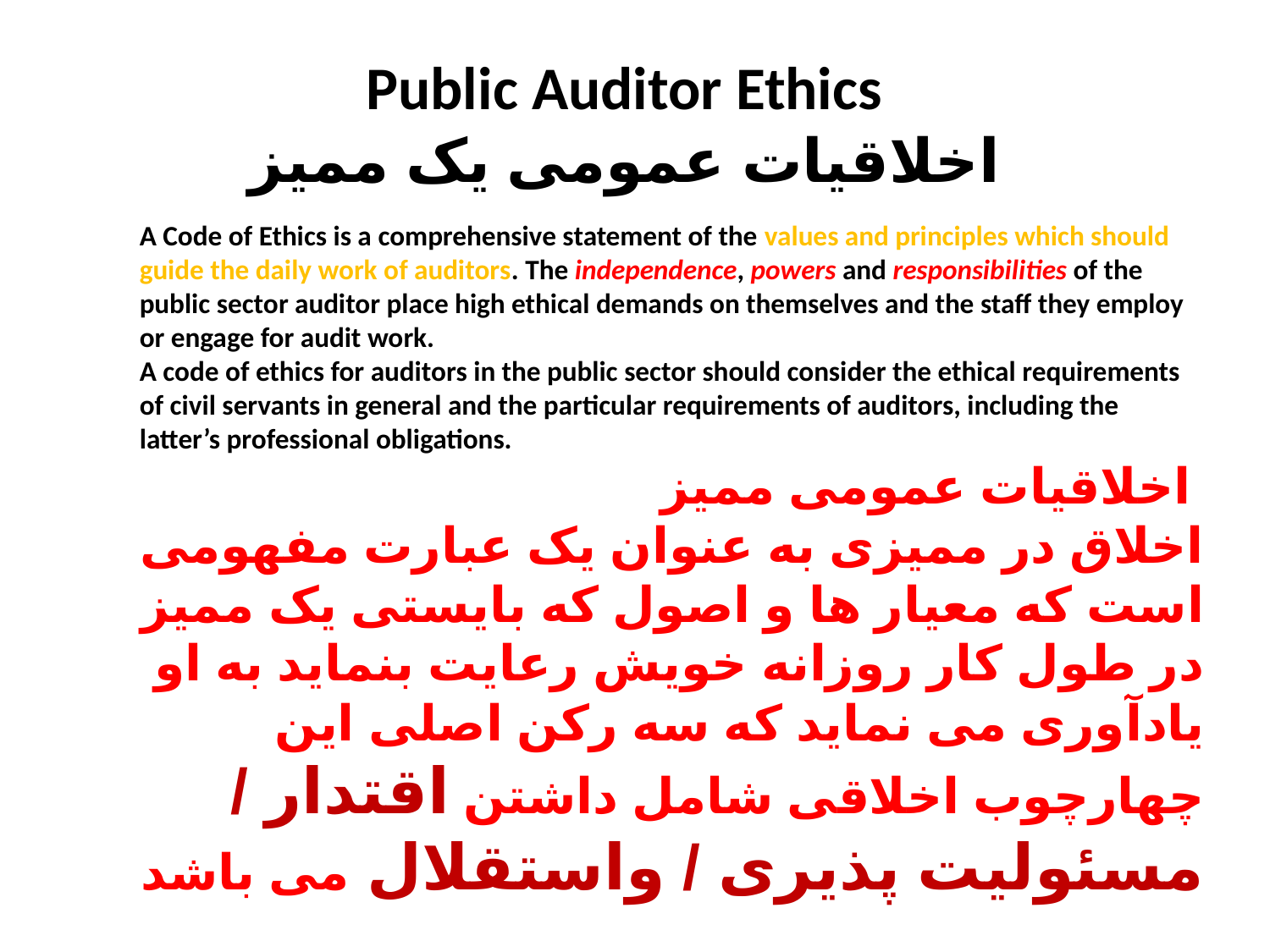

# Public Auditor Ethics اخلاقیات عمومی یک ممیز
A Code of Ethics is a comprehensive statement of the values and principles which should guide the daily work of auditors. The independence, powers and responsibilities of the public sector auditor place high ethical demands on themselves and the staff they employ or engage for audit work.
A code of ethics for auditors in the public sector should consider the ethical requirements of civil servants in general and the particular requirements of auditors, including the latter’s professional obligations.
اخلاقیات عمومی ممیز
اخلاق در ممیزی به عنوان یک عبارت مفهومی است که معیار ها و اصول که بایستی یک ممیز در طول کار روزانه خویش رعایت بنماید به او یادآوری می نماید که سه رکن اصلی این چهارچوب اخلاقی شامل داشتن اقتدار / مسئولیت پذیری / واستقلال می باشد